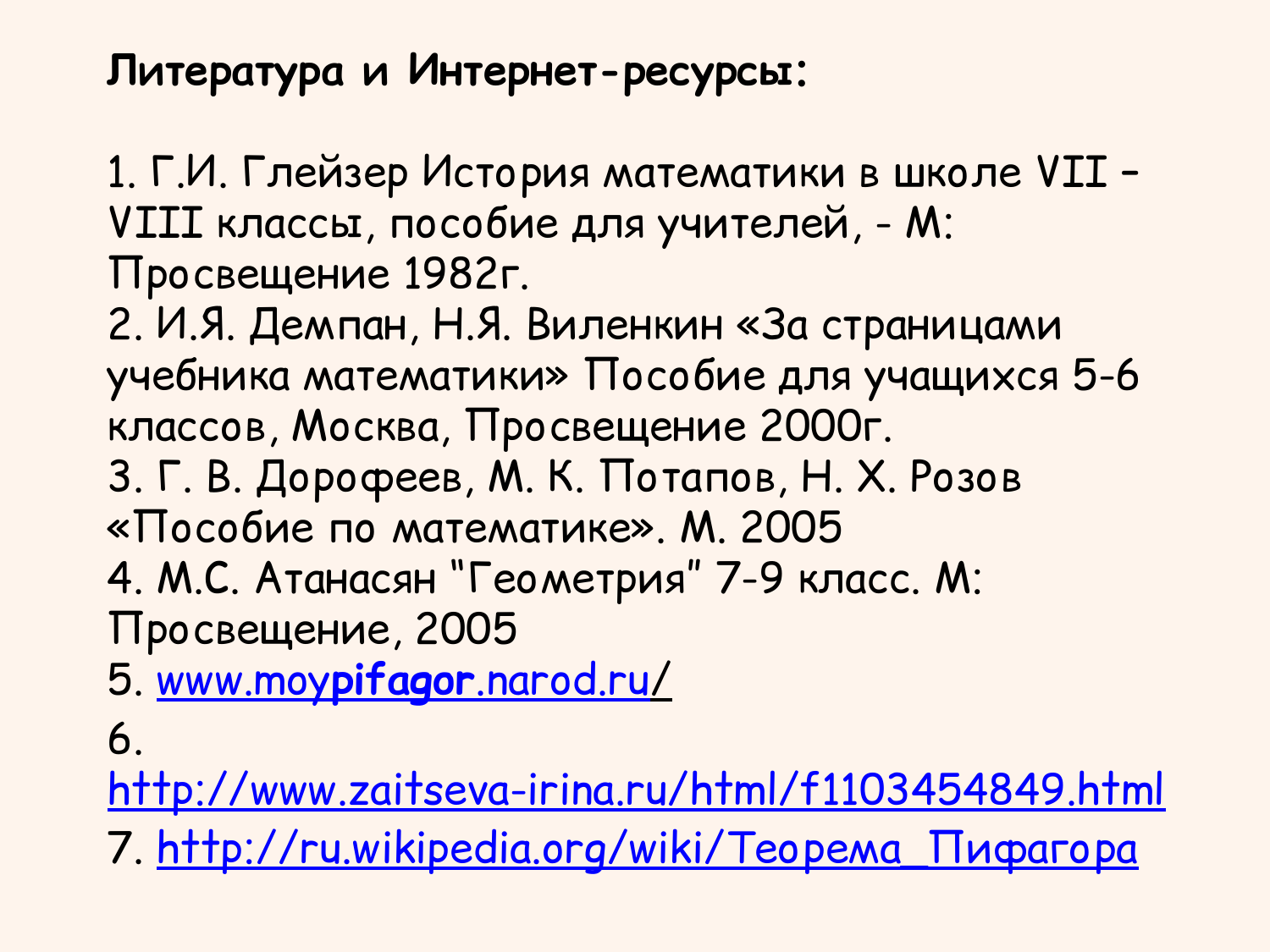

Литература и Интернет-ресурсы:
1. Г.И. Глейзер История математики в школе VII – VIII классы, пособие для учителей, - М: Просвещение 1982г.
2. И.Я. Демпан, Н.Я. Виленкин «За страницами учебника математики» Пособие для учащихся 5-6 классов, Москва, Просвещение 2000г.
3. Г. В. Дорофеев, М. К. Потапов, Н. Х. Розов «Пособие по математике». М. 2005
4. М.С. Атанасян “Геометрия” 7-9 класс. М: Просвещение, 2005
5. www.moypifagor.narod.ru/
6. http://www.zaitseva-irina.ru/html/f1103454849.html
7. http://ru.wikipedia.org/wiki/Теорема_Пифагора